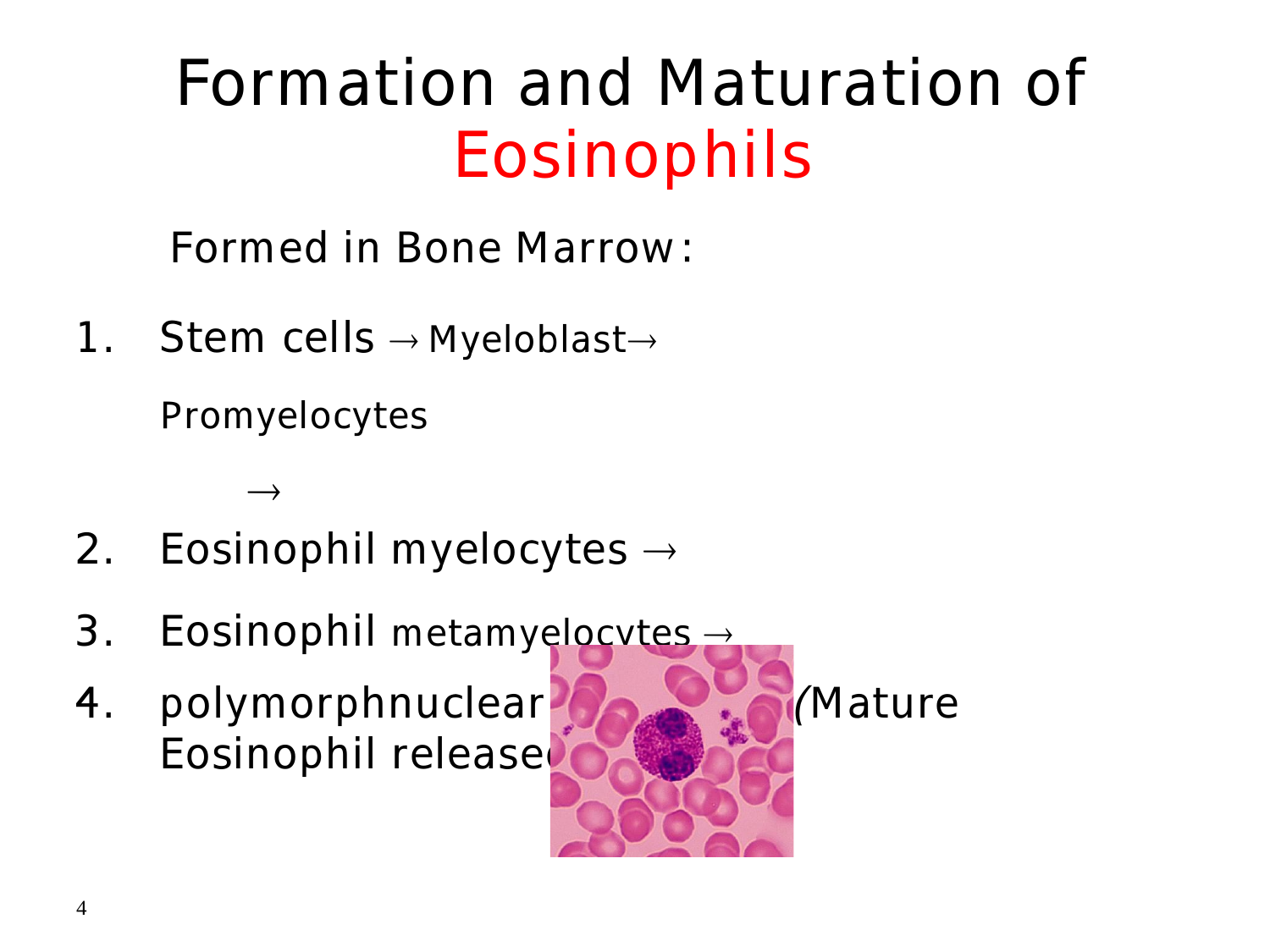

# Formation and Maturation of Eosinophils
Formed in Bone Marrow:
Stem cells → Myeloblast→ Promyelocytes	→
Eosinophil myelocytes →
Eosinophil metamyelocytes →
polymorphnuclear eosinophil (Mature Eosinophil released to blood)

4